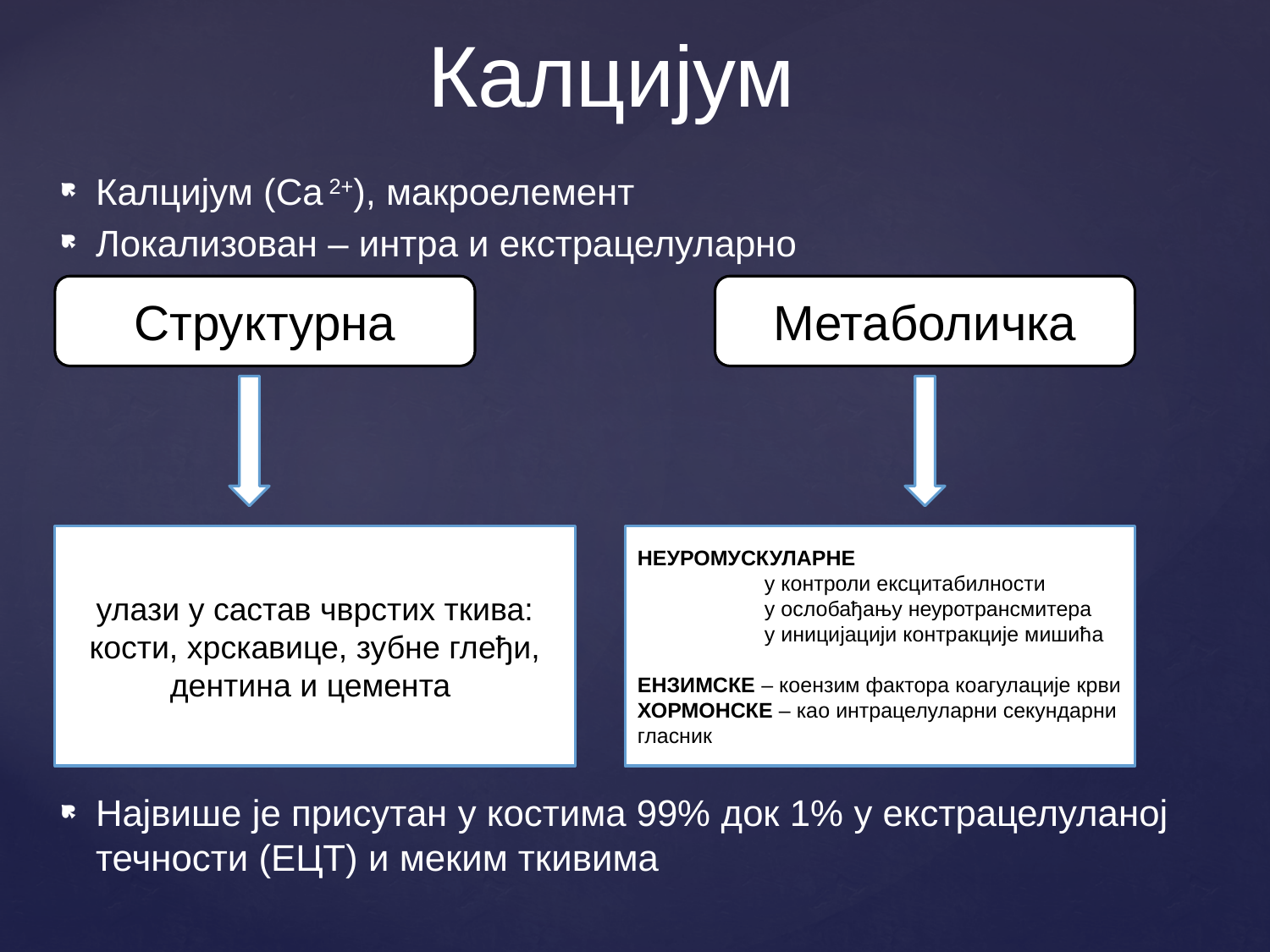

# Калцијум
Калцијум (Ca 2+), макроелемент
Локализован – интра и екстрацелуларно

Највише је присутан у костима 99% док 1% у екстрацелуланој течности (ЕЦТ) и меким ткивима

Структурна
Метаболичка

улази у састав чврстих ткива: кости, хрскавице, зубне глеђи, дентина и цемента
НЕУРОМУСКУЛАРНЕ
у контроли ексцитабилности
у ослобађању неуротрансмитера
у иницијацији контракције мишића

ЕНЗИМСКЕ – коензим фактора коагулације крви
ХОРМОНСКЕ – као интрацелуларни секундарни гласник